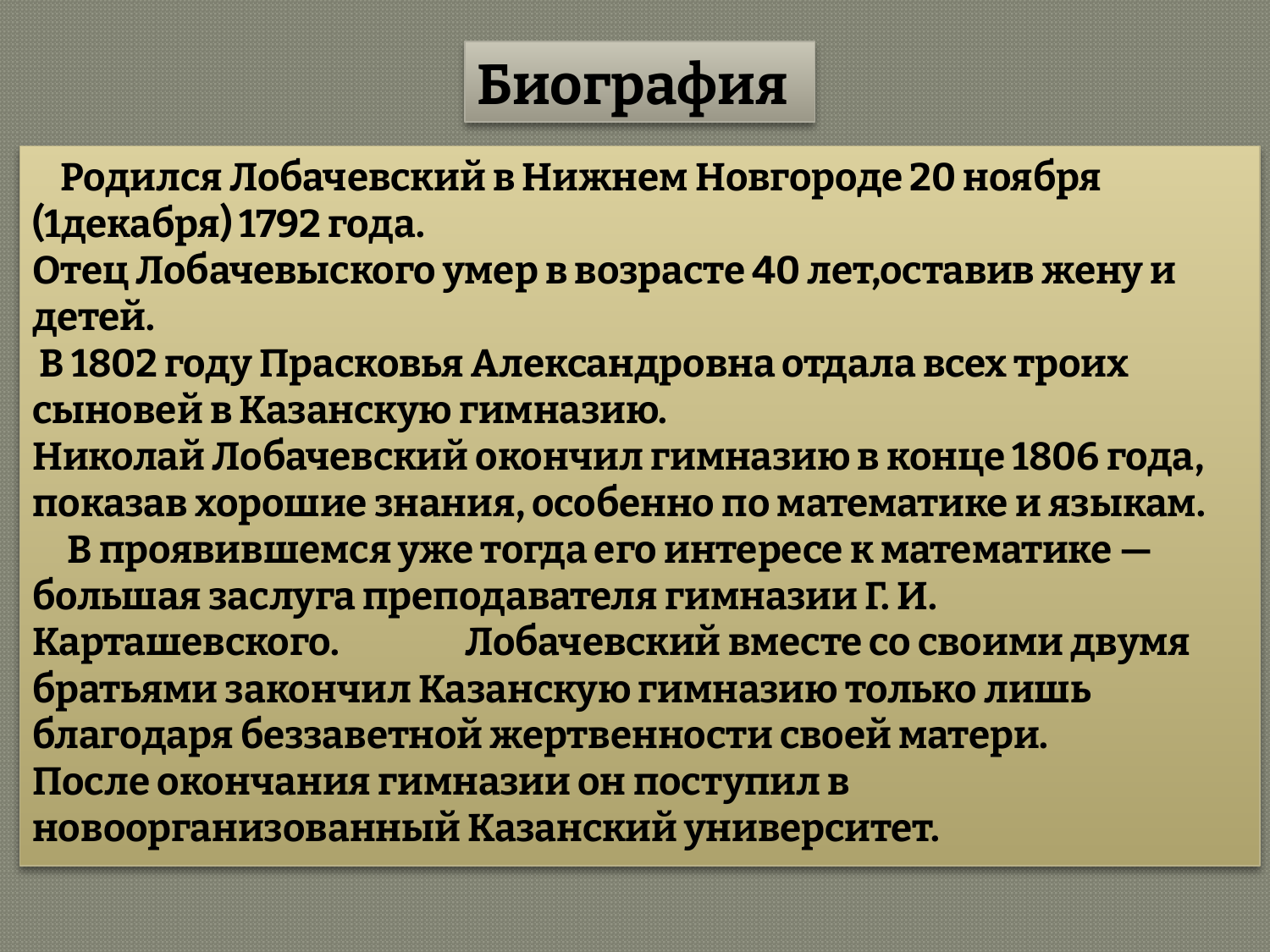

Биография
    Родился Лобачевский в Нижнем Новгороде 20 ноября (1декабря) 1792 года.
Отец Лобачевыского умер в возрасте 40 лет,оставив жену и детей.
 В 1802 году Прасковья Александровна отдала всех троих сыновей в Казанскую гимназию.
Николай Лобачевский окончил гимназию в конце 1806 года, показав хорошие знания, особенно по математике и языкам.
     В проявившемся уже тогда его интересе к математике — большая заслуга преподавателя гимназии Г. И. Карташевского.                  Лобачевский вместе со своими двумя братьями закончил Казанскую гимназию только лишь благодаря беззаветной жертвенности своей матери.
После окончания гимназии он поступил в новоорганизованный Казанский университет.